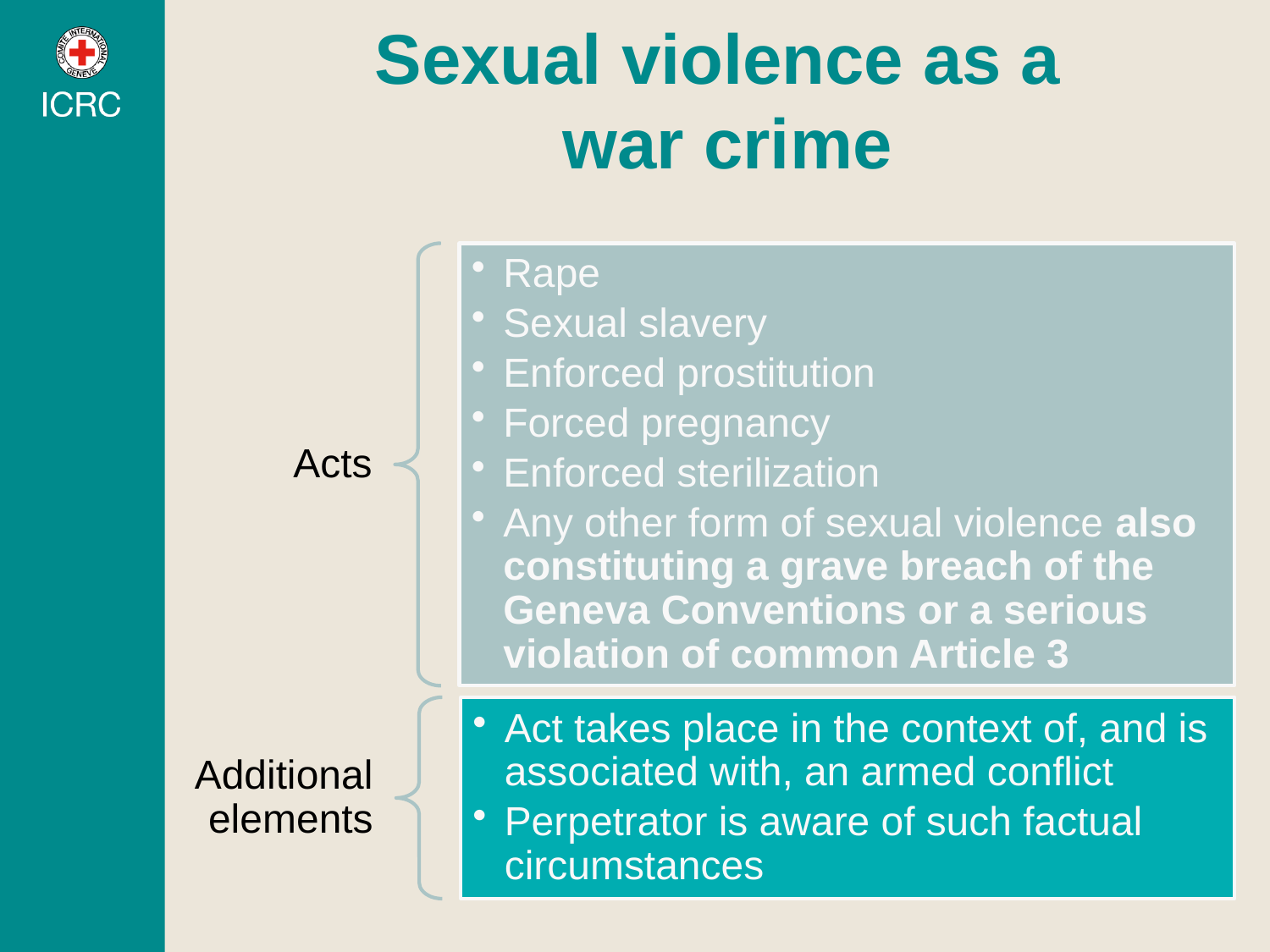

# Sexual violence as a war crime
Acts
Rape
Sexual slavery
Enforced prostitution
Forced pregnancy
Enforced sterilization
Any other form of sexual violence also constituting a grave breach of the Geneva Conventions or a serious violation of common Article 3
Additional elements
Act takes place in the context of, and is associated with, an armed conflict
Perpetrator is aware of such factual circumstances